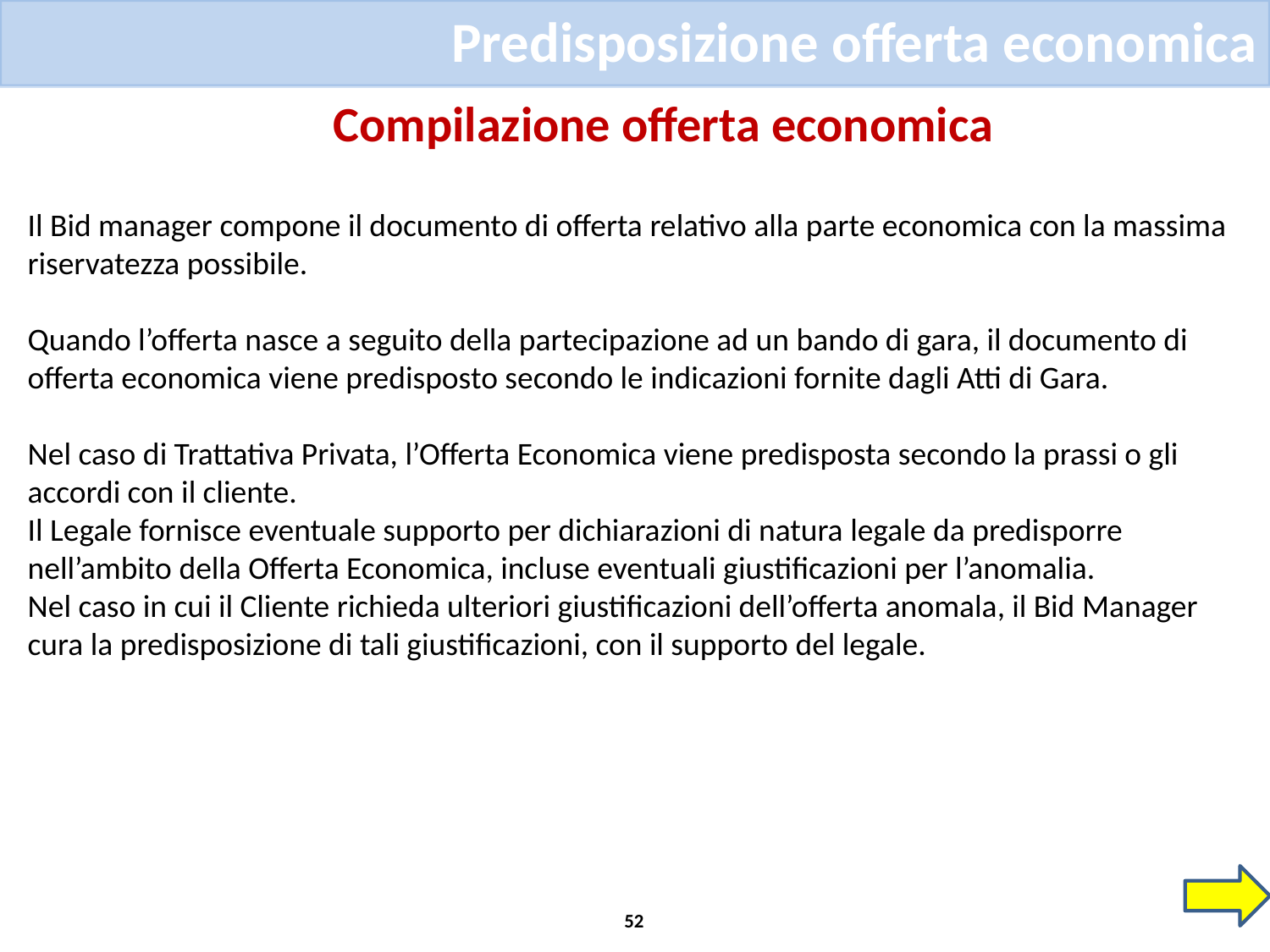

Predisposizione offerta economica
Compilazione offerta economica
Il Bid manager compone il documento di offerta relativo alla parte economica con la massima riservatezza possibile.

Quando l’offerta nasce a seguito della partecipazione ad un bando di gara, il documento di offerta economica viene predisposto secondo le indicazioni fornite dagli Atti di Gara.

Nel caso di Trattativa Privata, l’Offerta Economica viene predisposta secondo la prassi o gli accordi con il cliente.
Il Legale fornisce eventuale supporto per dichiarazioni di natura legale da predisporre nell’ambito della Offerta Economica, incluse eventuali giustificazioni per l’anomalia.
Nel caso in cui il Cliente richieda ulteriori giustificazioni dell’offerta anomala, il Bid Manager cura la predisposizione di tali giustificazioni, con il supporto del legale.

52